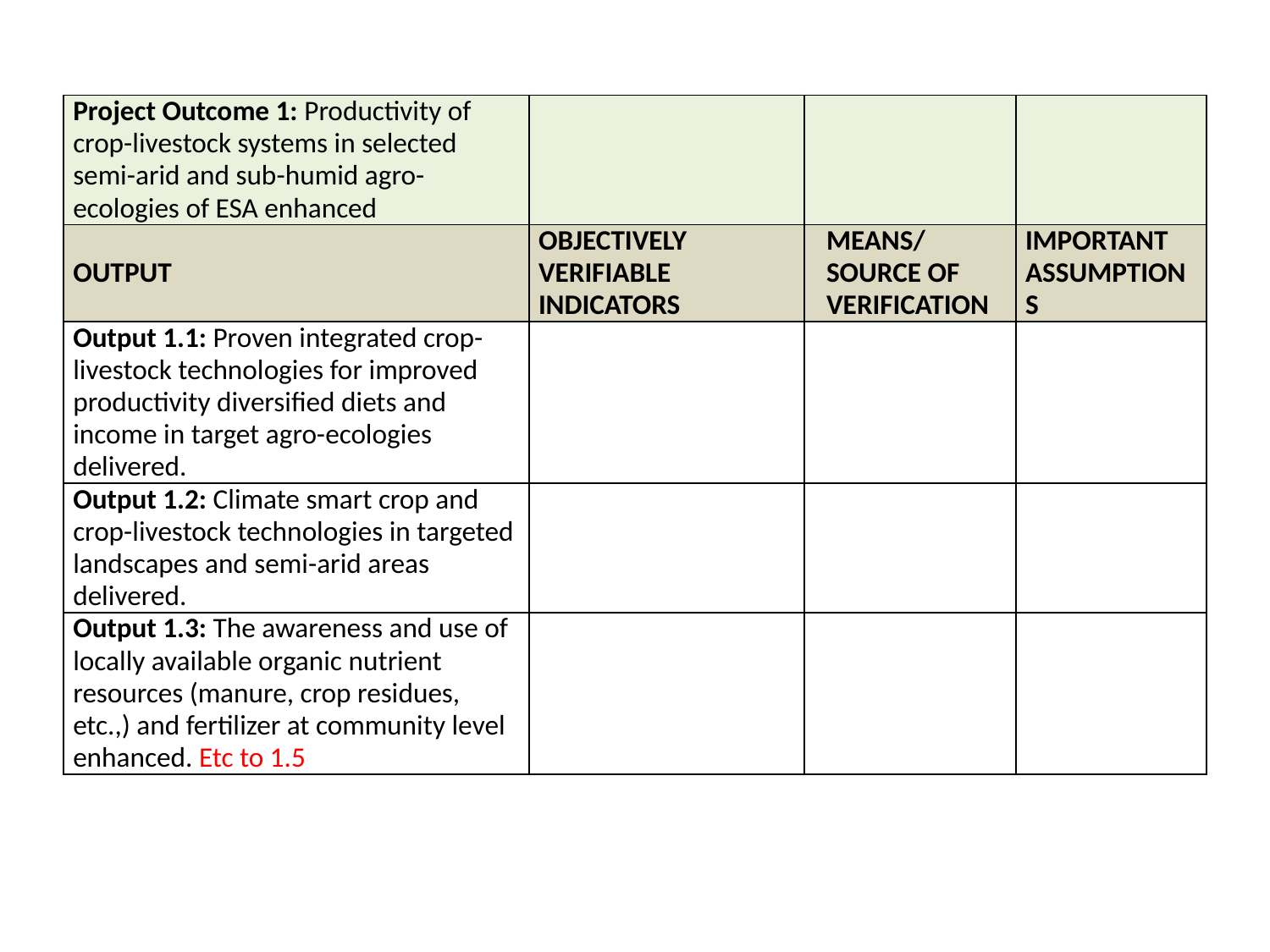

| Project Outcome 1: Productivity of crop-livestock systems in selected semi-arid and sub-humid agro-ecologies of ESA enhanced |  |  |  |
| --- | --- | --- | --- |
| OUTPUT | OBJECTIVELY VERIFIABLE INDICATORS | MEANS/SOURCE OF VERIFICATION | IMPORTANT ASSUMPTIONS |
| Output 1.1: Proven integrated crop-livestock technologies for improved productivity diversified diets and income in target agro-ecologies delivered. |  |  |  |
| Output 1.2: Climate smart crop and crop-livestock technologies in targeted landscapes and semi-arid areas delivered. |  |  |  |
| Output 1.3: The awareness and use of locally available organic nutrient resources (manure, crop residues, etc.,) and fertilizer at community level enhanced. Etc to 1.5 |  |  |  |